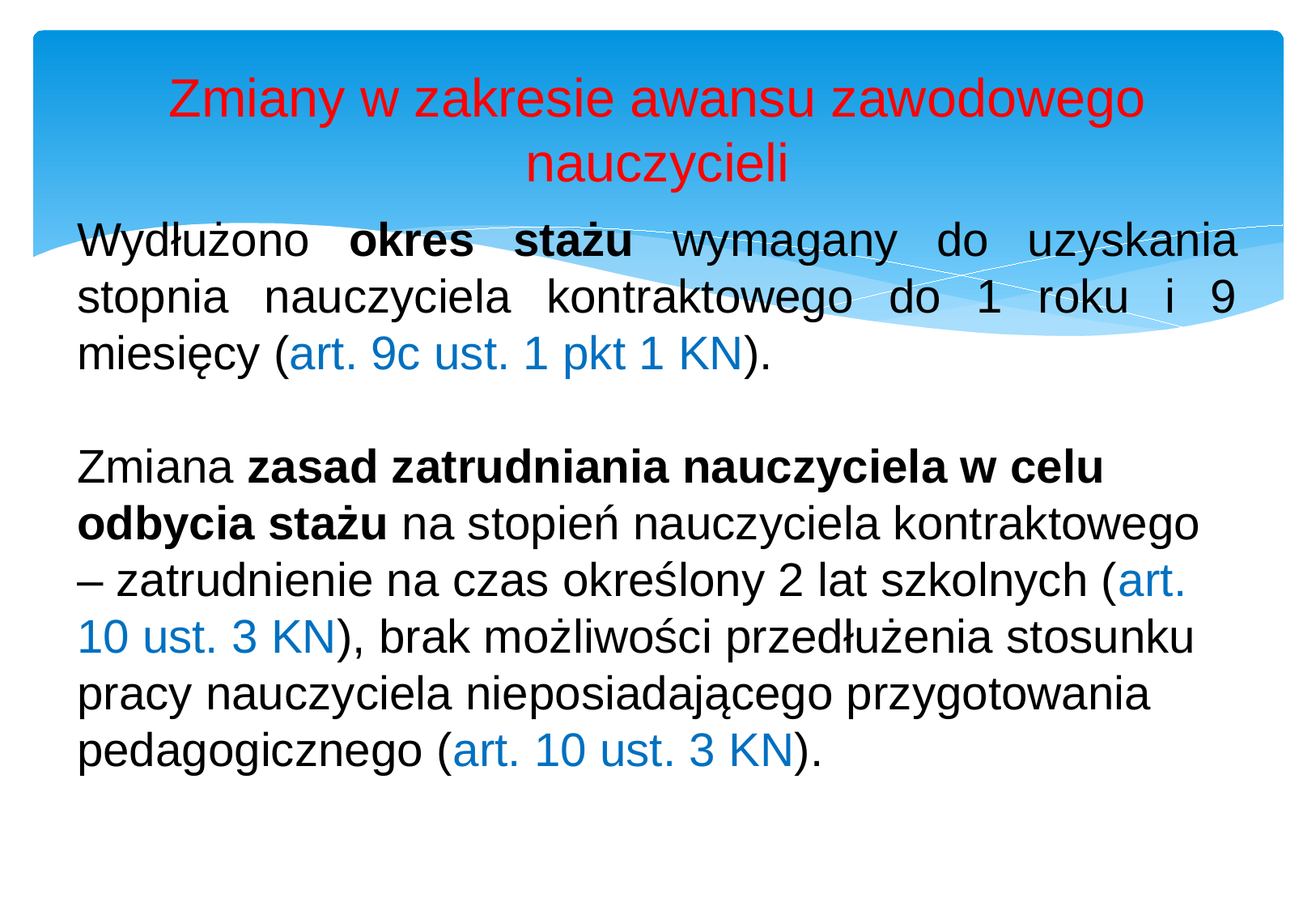

# Zmiany w zakresie awansu zawodowego nauczycieli

Wydłużono okres stażu wymagany do uzyskania stopnia nauczyciela kontraktowego do 1 roku i 9 miesięcy (art. 9c ust. 1 pkt 1 KN).

Zmiana zasad zatrudniania nauczyciela w celu odbycia stażu na stopień nauczyciela kontraktowego – zatrudnienie na czas określony 2 lat szkolnych (art. 10 ust. 3 KN), brak możliwości przedłużenia stosunku pracy nauczyciela nieposiadającego przygotowania pedagogicznego (art. 10 ust. 3 KN).